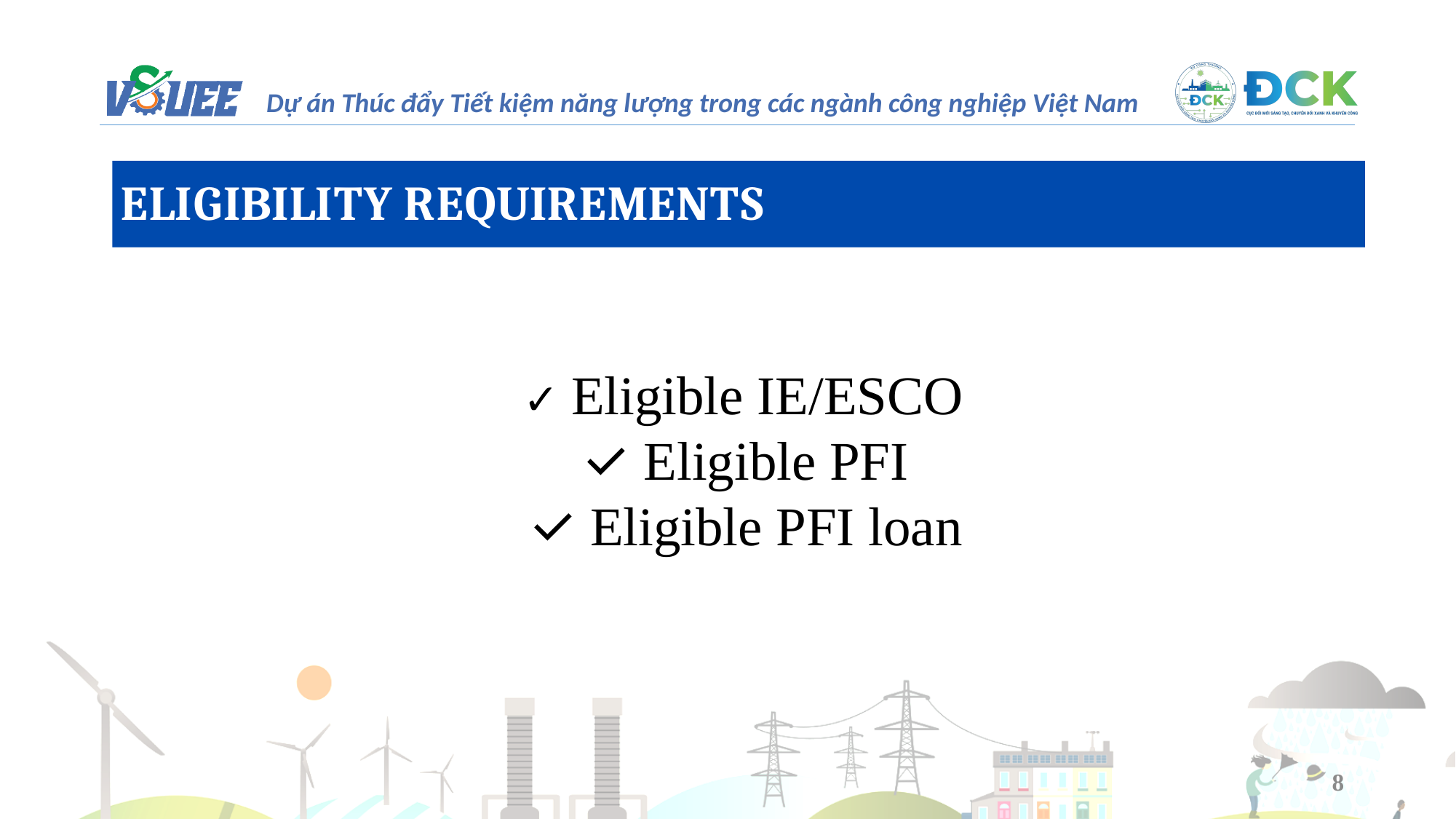

ELIGIBILITY REQUIREMENTS
 ✓ Eligible IE/ESCO
 ✓ Eligible PFI
 ✓ Eligible PFI loan
8